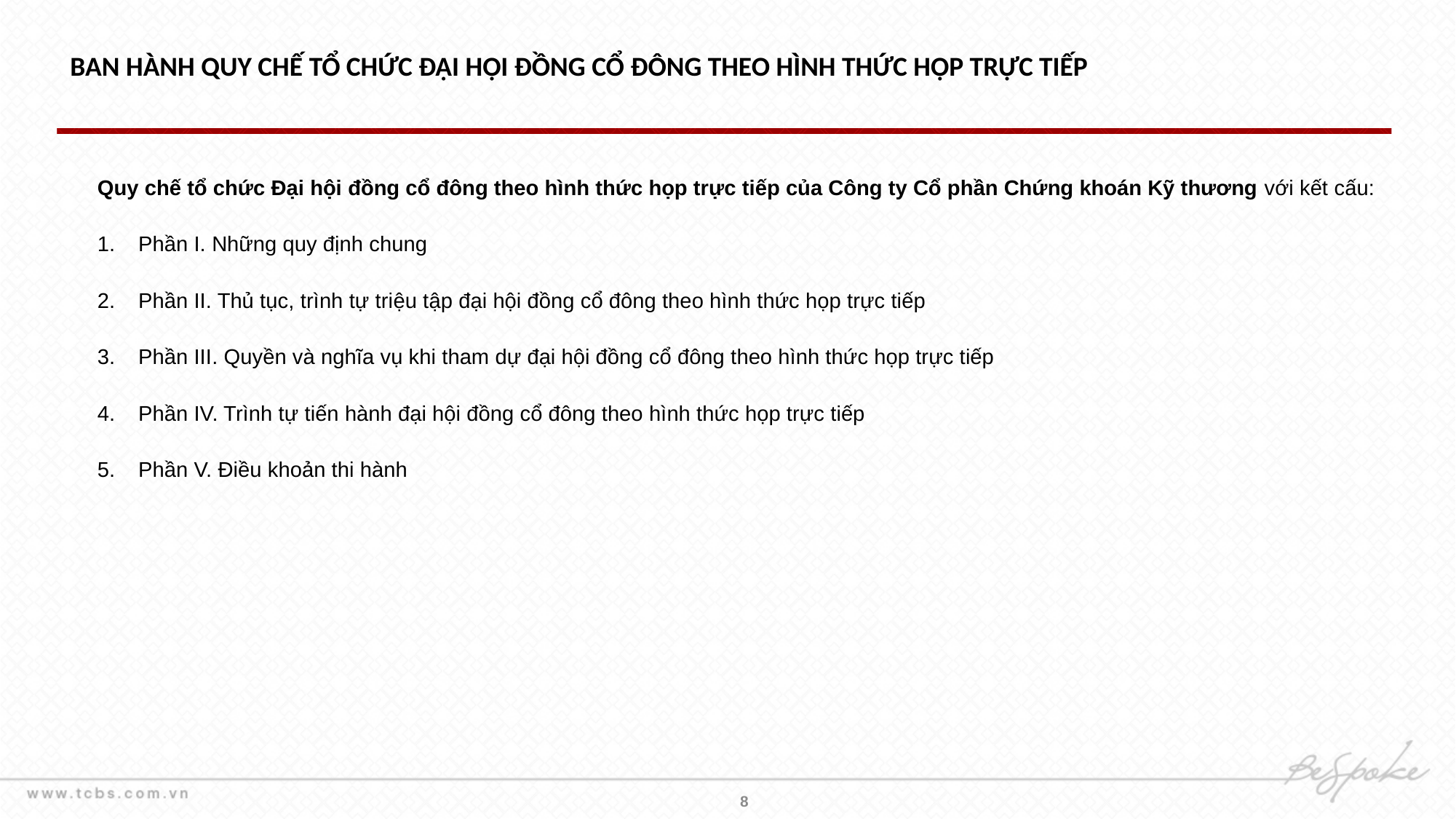

BAN HÀNH QUY CHẾ TỔ CHỨC ĐẠI HỘI ĐỒNG CỔ ĐÔNG THEO HÌNH THỨC HỌP TRỰC TIẾP
Quy chế tổ chức Đại hội đồng cổ đông theo hình thức họp trực tiếp của Công ty Cổ phần Chứng khoán Kỹ thương với kết cấu:
Phần I. Những quy định chung
Phần II. Thủ tục, trình tự triệu tập đại hội đồng cổ đông theo hình thức họp trực tiếp
Phần III. Quyền và nghĩa vụ khi tham dự đại hội đồng cổ đông theo hình thức họp trực tiếp
Phần IV. Trình tự tiến hành đại hội đồng cổ đông theo hình thức họp trực tiếp
Phần V. Điều khoản thi hành